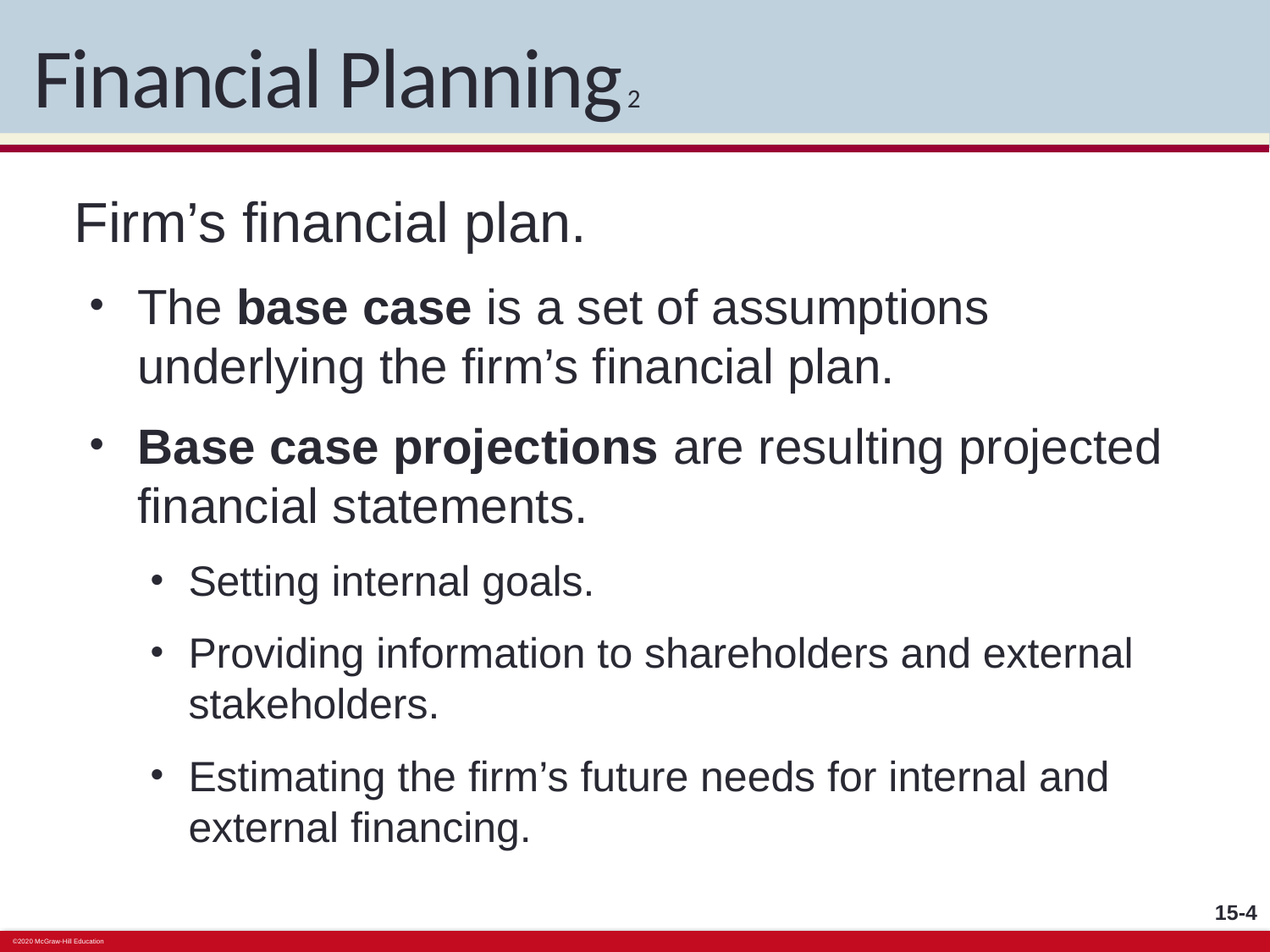

# Financial Planning 2
Firm’s financial plan.
The base case is a set of assumptions underlying the firm’s financial plan.
Base case projections are resulting projected financial statements.
Setting internal goals.
Providing information to shareholders and external stakeholders.
Estimating the firm’s future needs for internal and external financing.